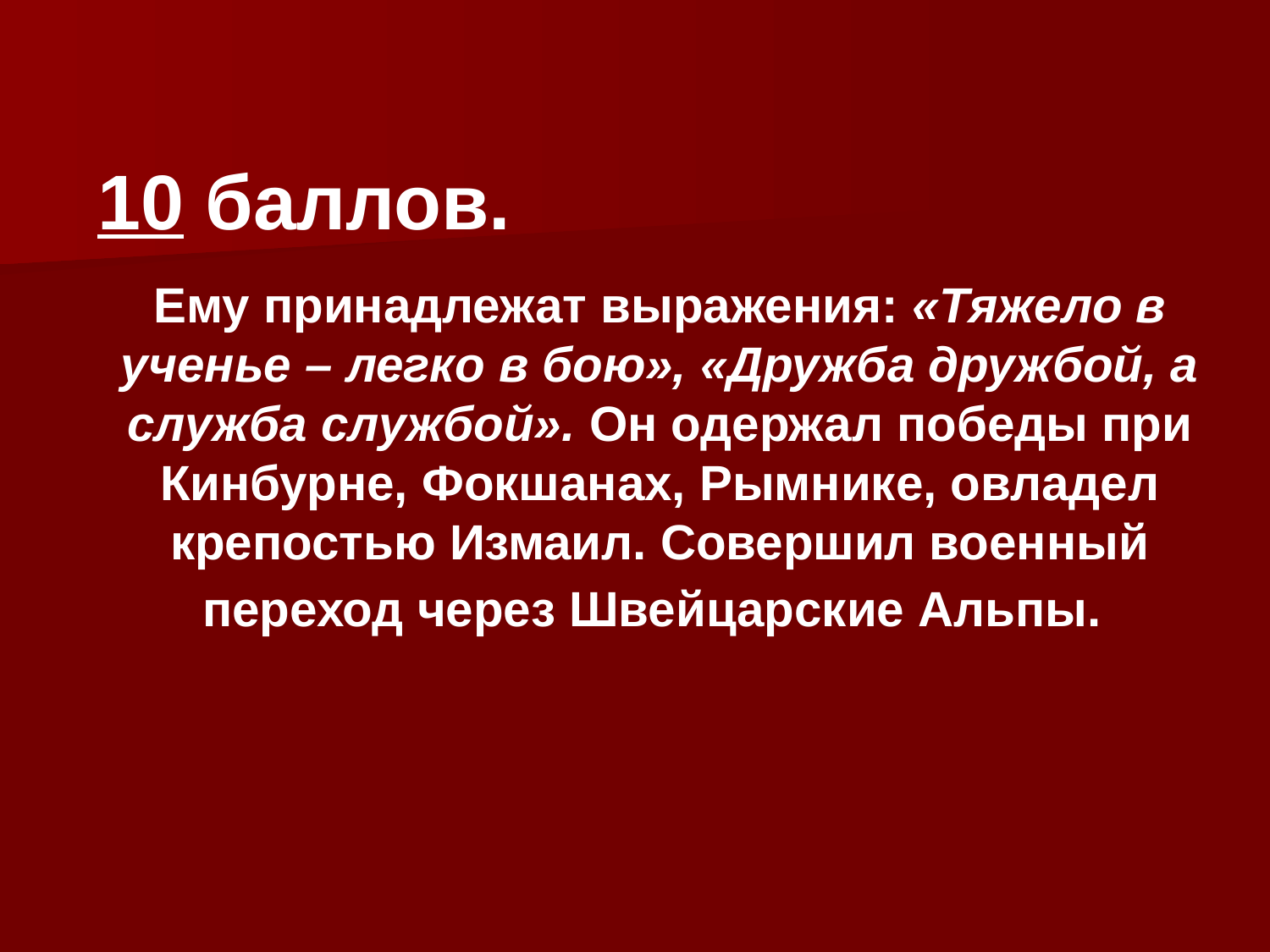

10 баллов.
Ему принадлежат выражения: «Тяжело в ученье – легко в бою», «Дружба дружбой, а служба службой». Он одержал победы при Кинбурне, Фокшанах, Рымнике, овладел крепостью Измаил. Совершил военный переход через Швейцарские Альпы.